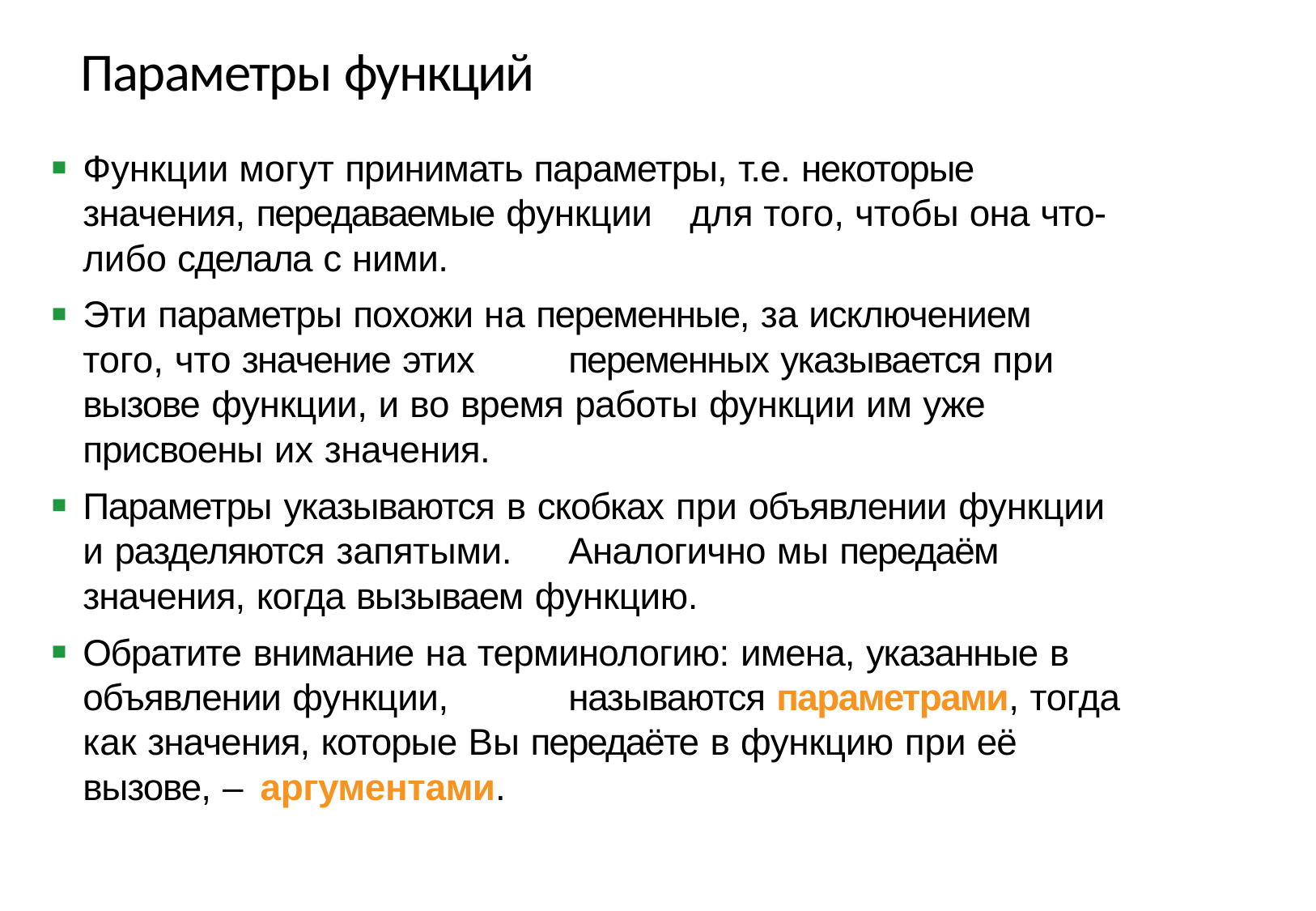

# Параметры функций
Функции могут принимать параметры, т.е. некоторые значения, передаваемые функции 	для того, чтобы она что-либо сделала с ними.
Эти параметры похожи на переменные, за исключением того, что значение этих 	переменных указывается при вызове функции, и во время работы функции им уже 	присвоены их значения.
Параметры указываются в скобках при объявлении функции и разделяются запятыми. 	Аналогично мы передаём значения, когда вызываем функцию.
Обратите внимание на терминологию: имена, указанные в объявлении функции, 	называются параметрами, тогда как значения, которые Вы передаёте в функцию при её 	вызове, – аргументами.